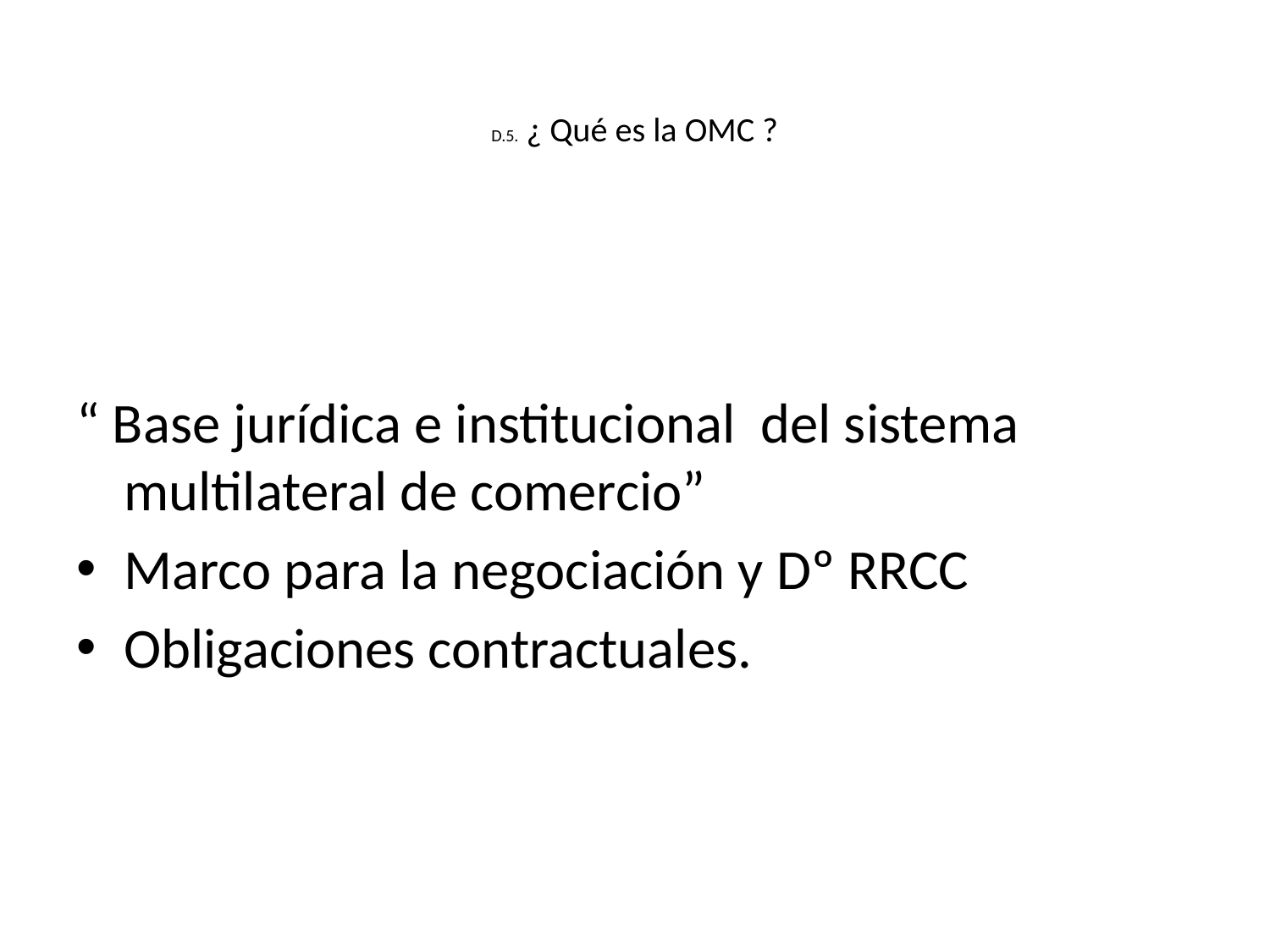

# D.5. ¿ Qué es la OMC ?

“ Base jurídica e institucional  del sistema multilateral de comercio”
Marco para la negociación y Dº RRCC
Obligaciones contractuales.